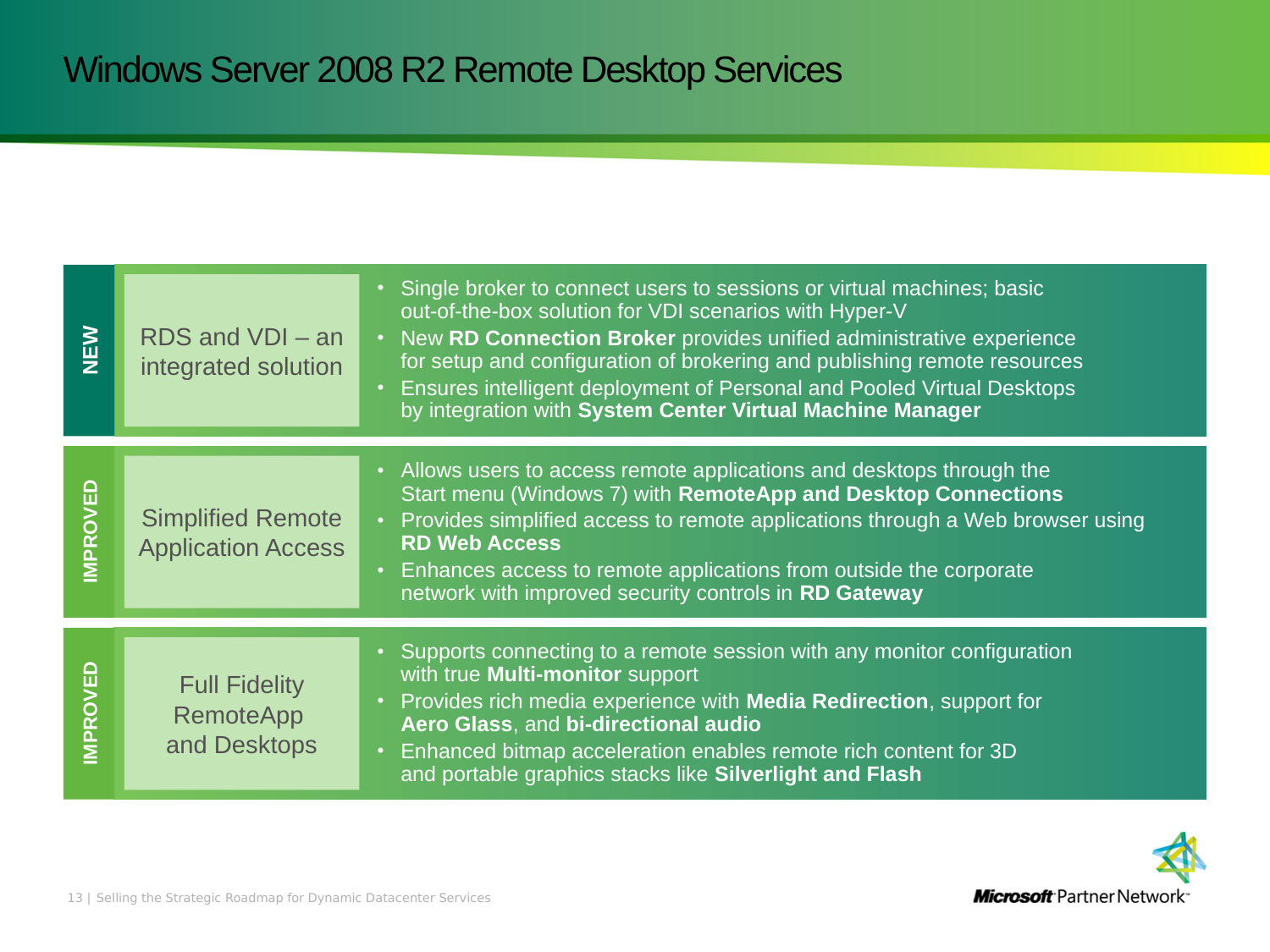

# Windows Server 2008 R2 Remote Desktop Services
Single broker to connect users to sessions or virtual machines; basic
out-of-the-box solution for VDI scenarios with Hyper-V
New RD Connection Broker provides unified administrative experience
for setup and configuration of brokering and publishing remote resources
Ensures intelligent deployment of Personal and Pooled Virtual Desktops
by integration with System Center Virtual Machine Manager
NEW

RDS and VDI – an integrated solution
IMPROVED

Allows users to access remote applications and desktops through the
Start menu (Windows 7) with RemoteApp and Desktop Connections
Provides simplified access to remote applications through a Web browser using
RD Web Access
Enhances access to remote applications from outside the corporate
network with improved security controls in RD Gateway
Simplified Remote Application Access
IMPROVED

Supports connecting to a remote session with any monitor configuration
with true Multi-monitor support
Provides rich media experience with Media Redirection, support for
Aero Glass, and bi-directional audio
Enhanced bitmap acceleration enables remote rich content for 3D
and portable graphics stacks like Silverlight and Flash
Full Fidelity RemoteApp
and Desktops
Selling the Strategic Roadmap for Dynamic Datacenter Services
13 |